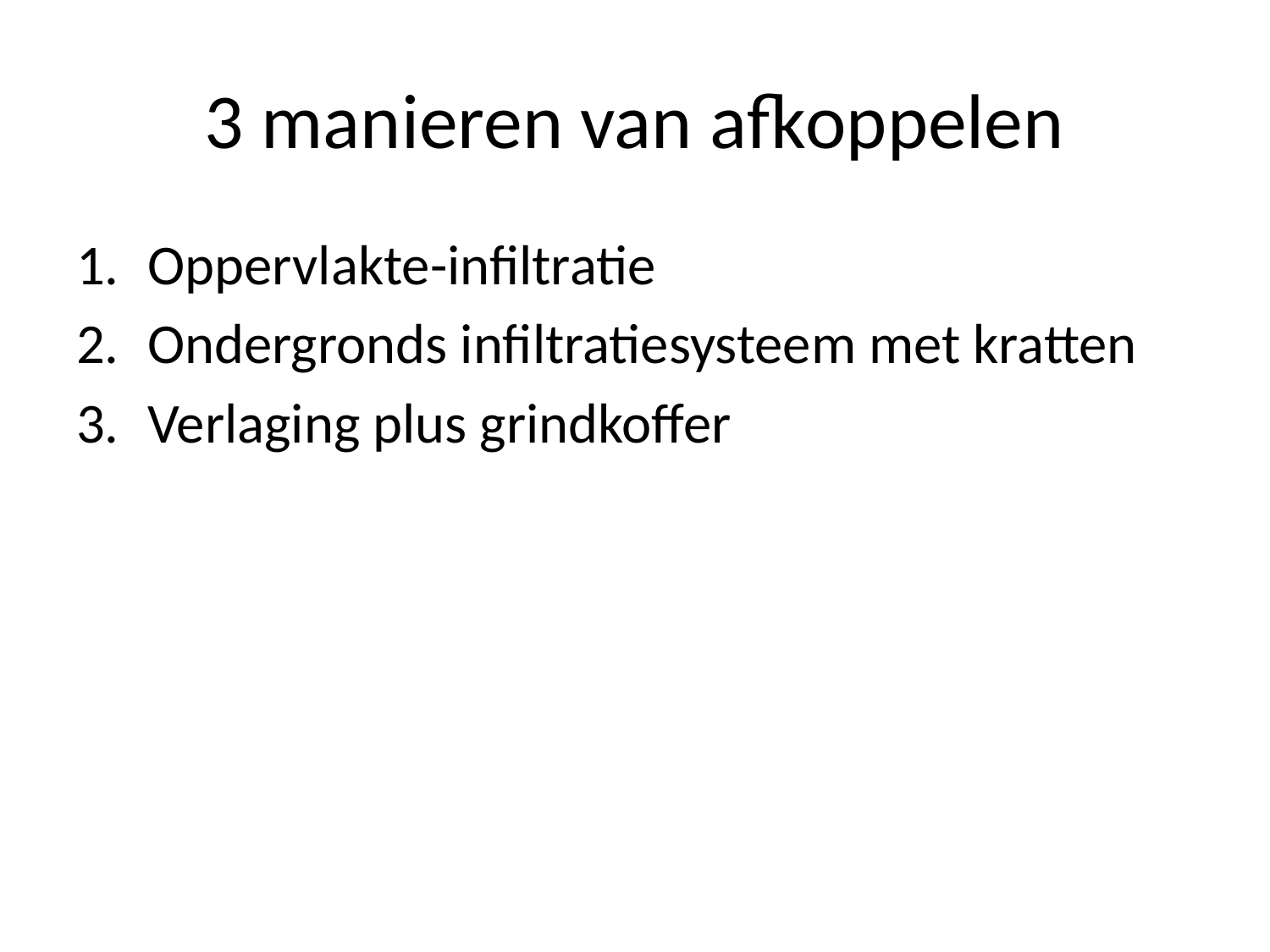

# 3 manieren van afkoppelen
Oppervlakte-infiltratie
Ondergronds infiltratiesysteem met kratten
Verlaging plus grindkoffer